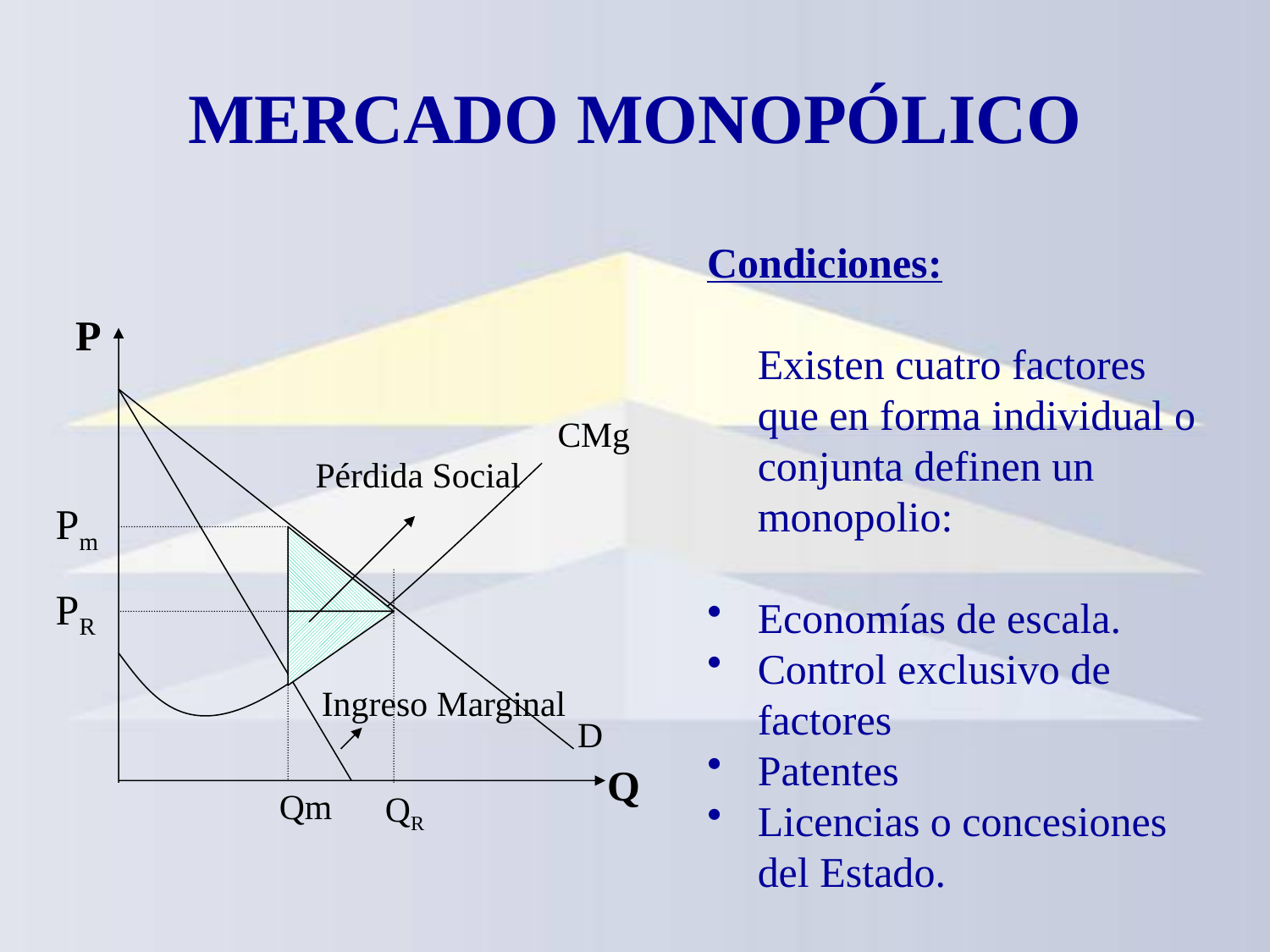

# MERCADO MONOPÓLICO

Condiciones:

	Existen cuatro factores que en forma individual o conjunta definen un monopolio:

Economías de escala.
Control exclusivo de factores
Patentes
Licencias o concesiones del Estado.
P

CMg
Pérdida Social

Pm

PR

Ingreso Marginal

D

Q
Qm

QR